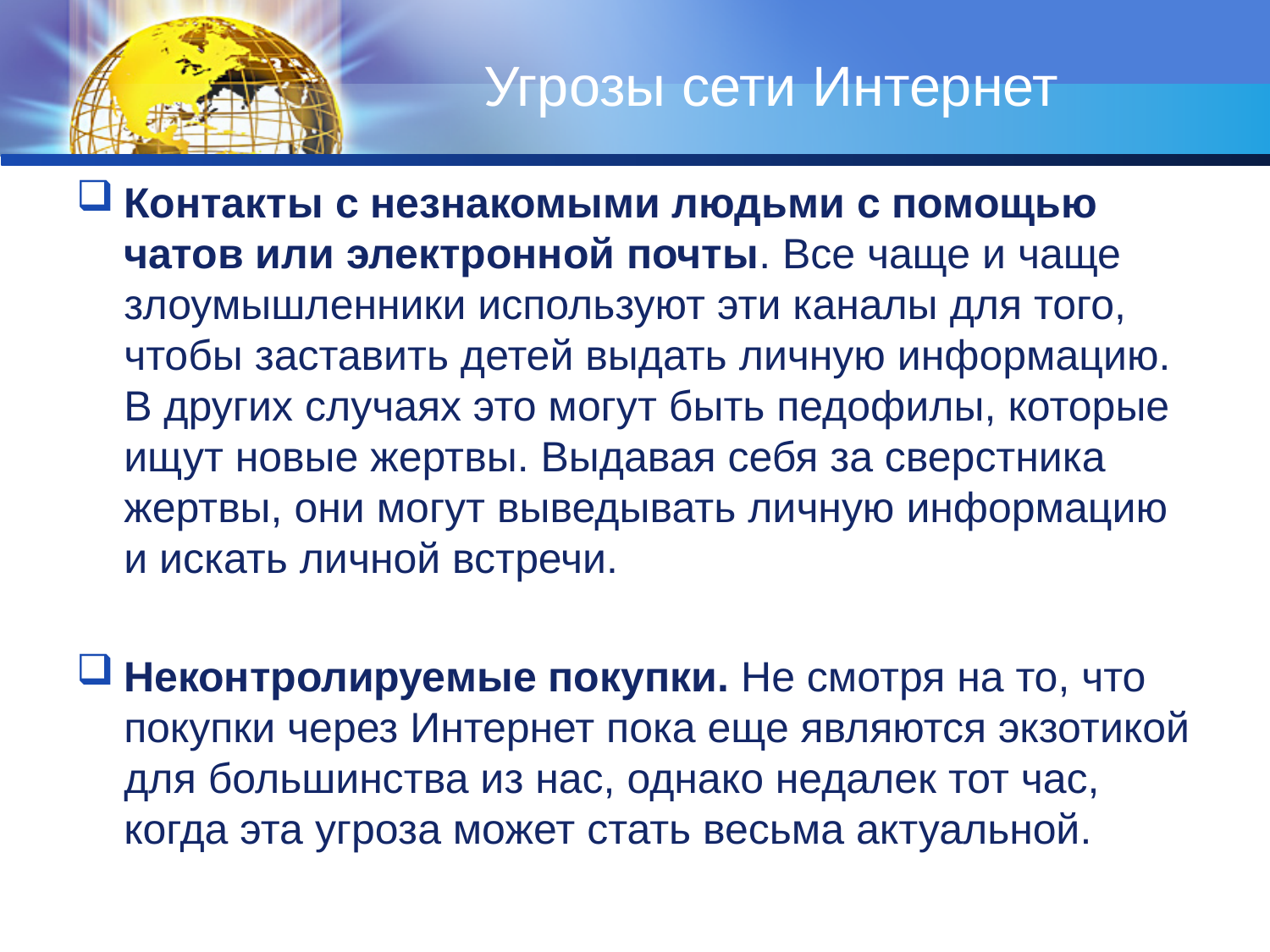

# Угрозы сети Интернет
Контакты с незнакомыми людьми с помощью чатов или электронной почты. Все чаще и чаще злоумышленники используют эти каналы для того, чтобы заставить детей выдать личную информацию. В других случаях это могут быть педофилы, которые ищут новые жертвы. Выдавая себя за сверстника жертвы, они могут выведывать личную информацию и искать личной встречи.

Неконтролируемые покупки. Не смотря на то, что покупки через Интернет пока еще являются экзотикой для большинства из нас, однако недалек тот час, когда эта угроза может стать весьма актуальной.